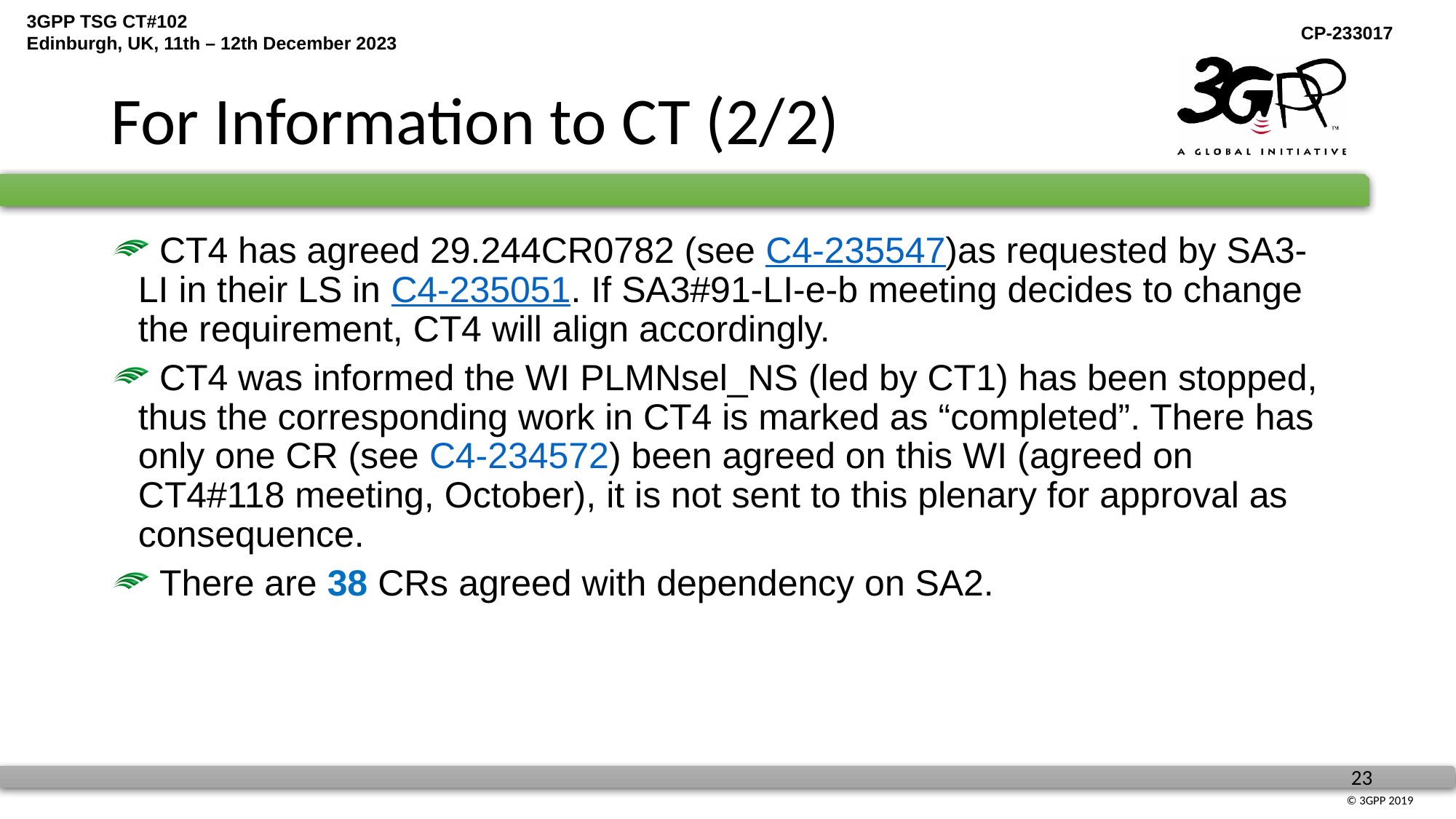

# For Information to CT (2/2)
 CT4 has agreed 29.244CR0782 (see C4-235547)as requested by SA3-LI in their LS in C4-235051. If SA3#91-LI-e-b meeting decides to change the requirement, CT4 will align accordingly.
 CT4 was informed the WI PLMNsel_NS (led by CT1) has been stopped, thus the corresponding work in CT4 is marked as “completed”. There has only one CR (see C4-234572) been agreed on this WI (agreed on CT4#118 meeting, October), it is not sent to this plenary for approval as consequence.
 There are 38 CRs agreed with dependency on SA2.